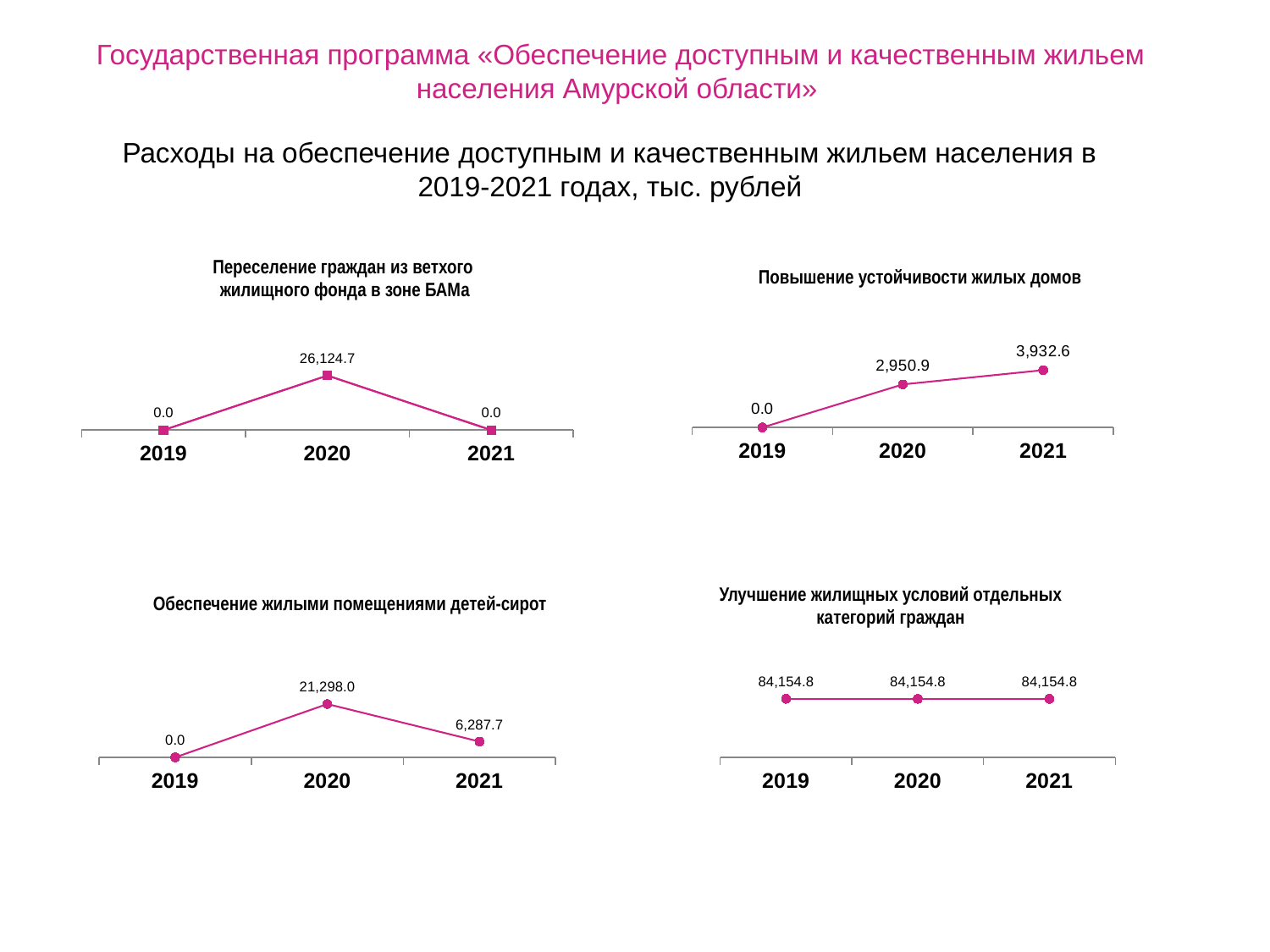

# Государственная программа «Обеспечение доступным и качественным жильем населения Амурской области»
Расходы на обеспечение доступным и качественным жильем населения в 2019-2021 годах, тыс. рублей

Переселение граждан из ветхого
 жилищного фонда в зоне БАМа
Повышение устойчивости жилых домов

### Chart

| Category | Ряд 1 |
|---|---|
| 2019 | 0.0 |
| 2020 | 2950.9 |
| 2021 | 3932.6 |

### Chart

| Category | Ряд 1 | Ряд 1 |
|---|---|---|
| 2019 | 0.0 | 0.0 |
| 2020 | 26124.7 | 26124.7 |
| 2021 | 0.0 | 0.0 |
Улучшение жилищных условий отдельных
 категорий граждан
Обеспечение жилыми помещениями детей-сирот

### Chart

| Category | Ряд 1 |
|---|---|
| 2019 | 0.0 |
| 2020 | 21298.0 |
| 2021 | 6287.7 |

### Chart

| Category | Ряд 1 |
|---|---|
| 2019 | 84154.8 |
| 2020 | 84154.8 |
| 2021 | 84154.8 |